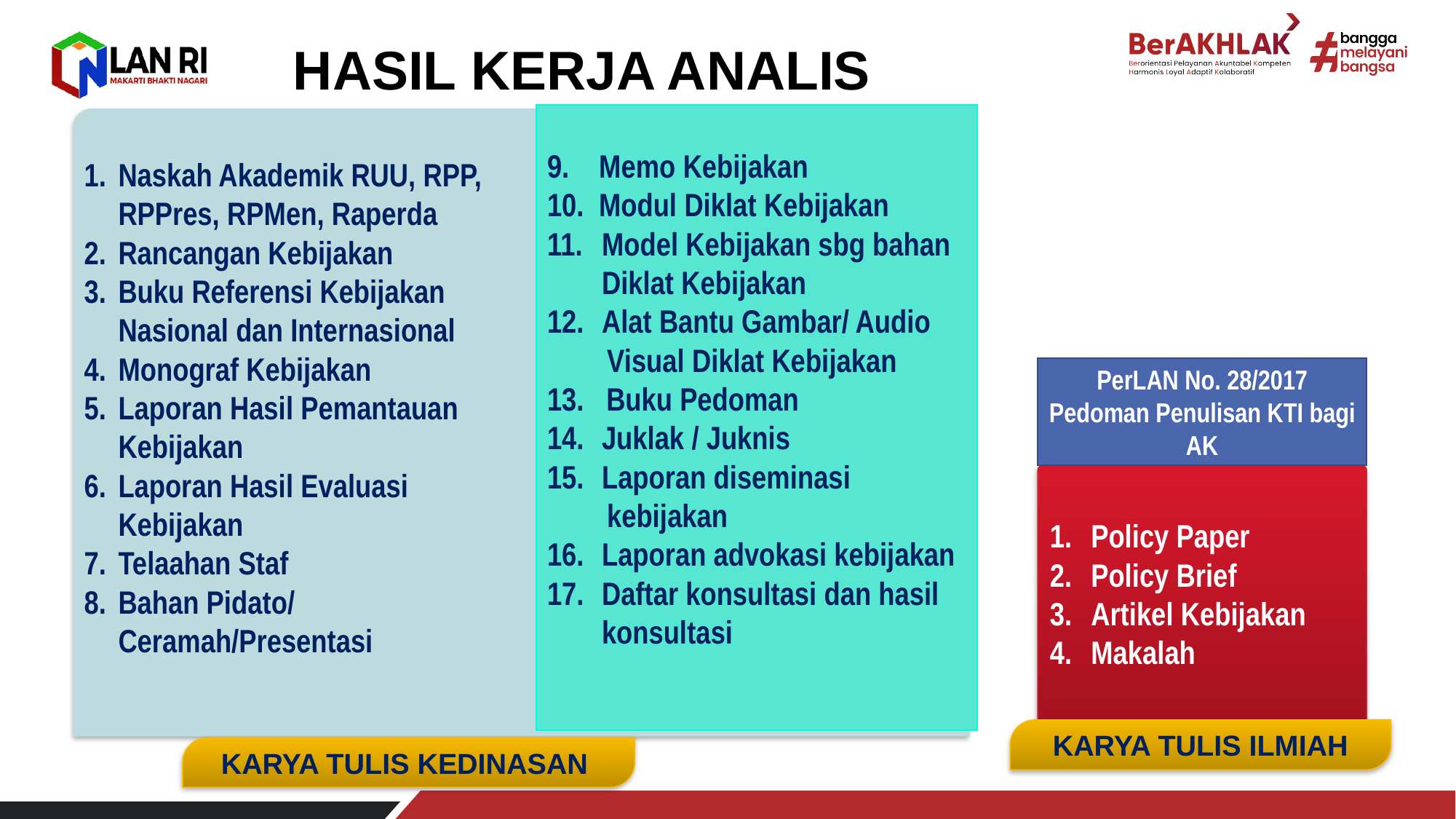

HASIL KERJA ANALIS KEBIJAKAN

9.    Memo Kebijakan
10.  Modul Diklat Kebijakan
Model Kebijakan sbg bahan Diklat Kebijakan
Alat Bantu Gambar/ Audio
        Visual Diklat Kebijakan
13.   Buku Pedoman
Juklak / Juknis
Laporan diseminasi
        kebijakan
Laporan advokasi kebijakan
Daftar konsultasi dan hasil konsultasi

Naskah Akademik RUU, RPP, RPPres, RPMen, Raperda
Rancangan Kebijakan
Buku Referensi Kebijakan Nasional dan Internasional
Monograf Kebijakan
Laporan Hasil Pemantauan Kebijakan
Laporan Hasil Evaluasi Kebijakan
Telaahan Staf
Bahan Pidato/ Ceramah/Presentasi
PerLAN No. 28/2017 Pedoman Penulisan KTI bagi AK
Policy Paper
Policy Brief
Artikel Kebijakan
Makalah
KARYA TULIS ILMIAH
KARYA TULIS KEDINASAN